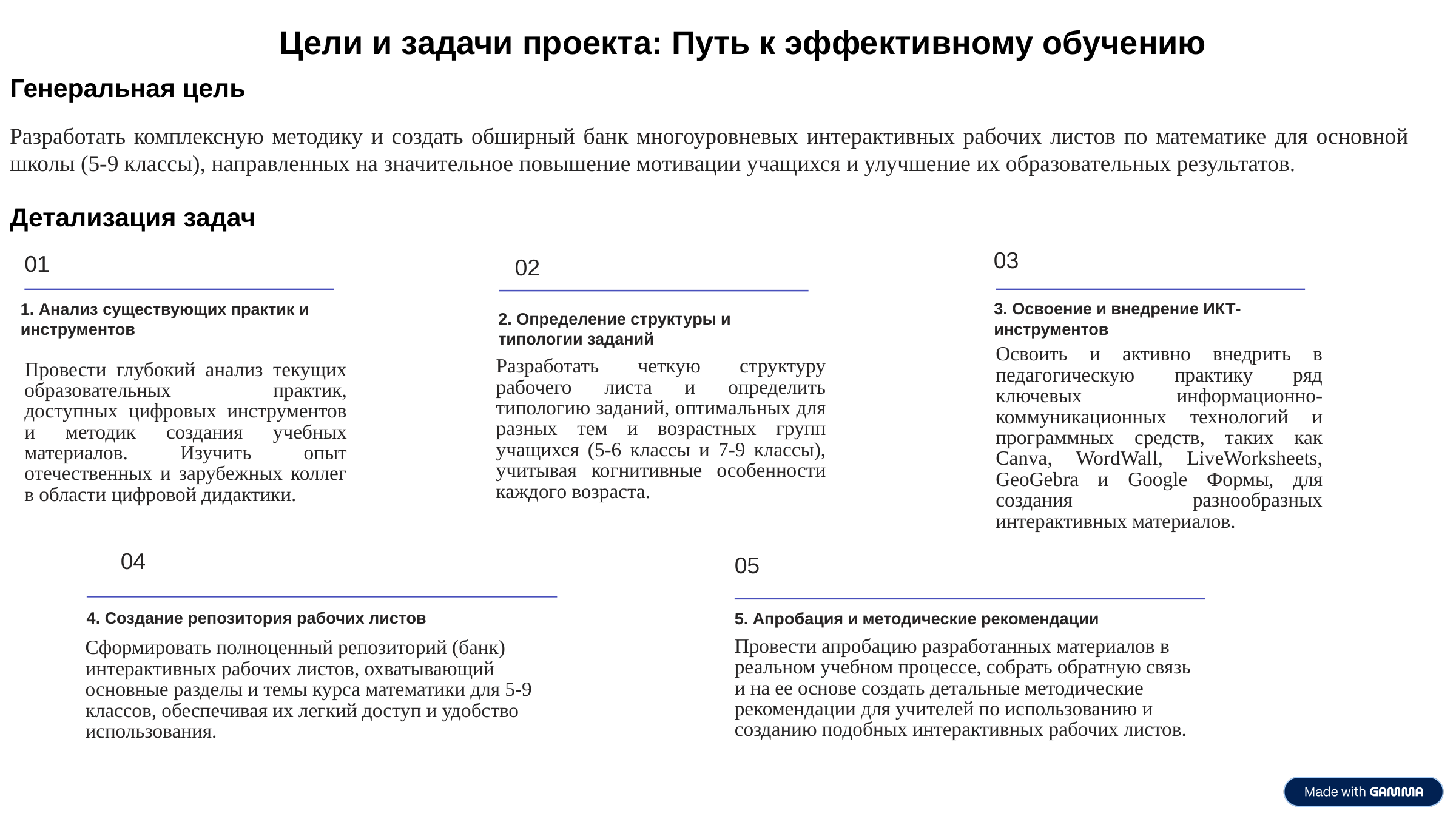

Цели и задачи проекта: Путь к эффективному обучению
Генеральная цель
Разработать комплексную методику и создать обширный банк многоуровневых интерактивных рабочих листов по математике для основной школы (5-9 классы), направленных на значительное повышение мотивации учащихся и улучшение их образовательных результатов.
Детализация задач
03
01
02

3. Освоение и внедрение ИКТ-инструментов
1. Анализ существующих практик и инструментов
2. Определение структуры и типологии заданий
Освоить и активно внедрить в педагогическую практику ряд ключевых информационно-коммуникационных технологий и программных средств, таких как Canva, WordWall, LiveWorksheets, GeoGebra и Google Формы, для создания разнообразных интерактивных материалов.
Разработать четкую структуру рабочего листа и определить типологию заданий, оптимальных для разных тем и возрастных групп учащихся (5-6 классы и 7-9 классы), учитывая когнитивные особенности каждого возраста.
Провести глубокий анализ текущих образовательных практик, доступных цифровых инструментов и методик создания учебных материалов. Изучить опыт отечественных и зарубежных коллег в области цифровой дидактики.
04
05

4. Создание репозитория рабочих листов
5. Апробация и методические рекомендации
Провести апробацию разработанных материалов в реальном учебном процессе, собрать обратную связь и на ее основе создать детальные методические рекомендации для учителей по использованию и созданию подобных интерактивных рабочих листов.
Сформировать полноценный репозиторий (банк) интерактивных рабочих листов, охватывающий основные разделы и темы курса математики для 5-9 классов, обеспечивая их легкий доступ и удобство использования.